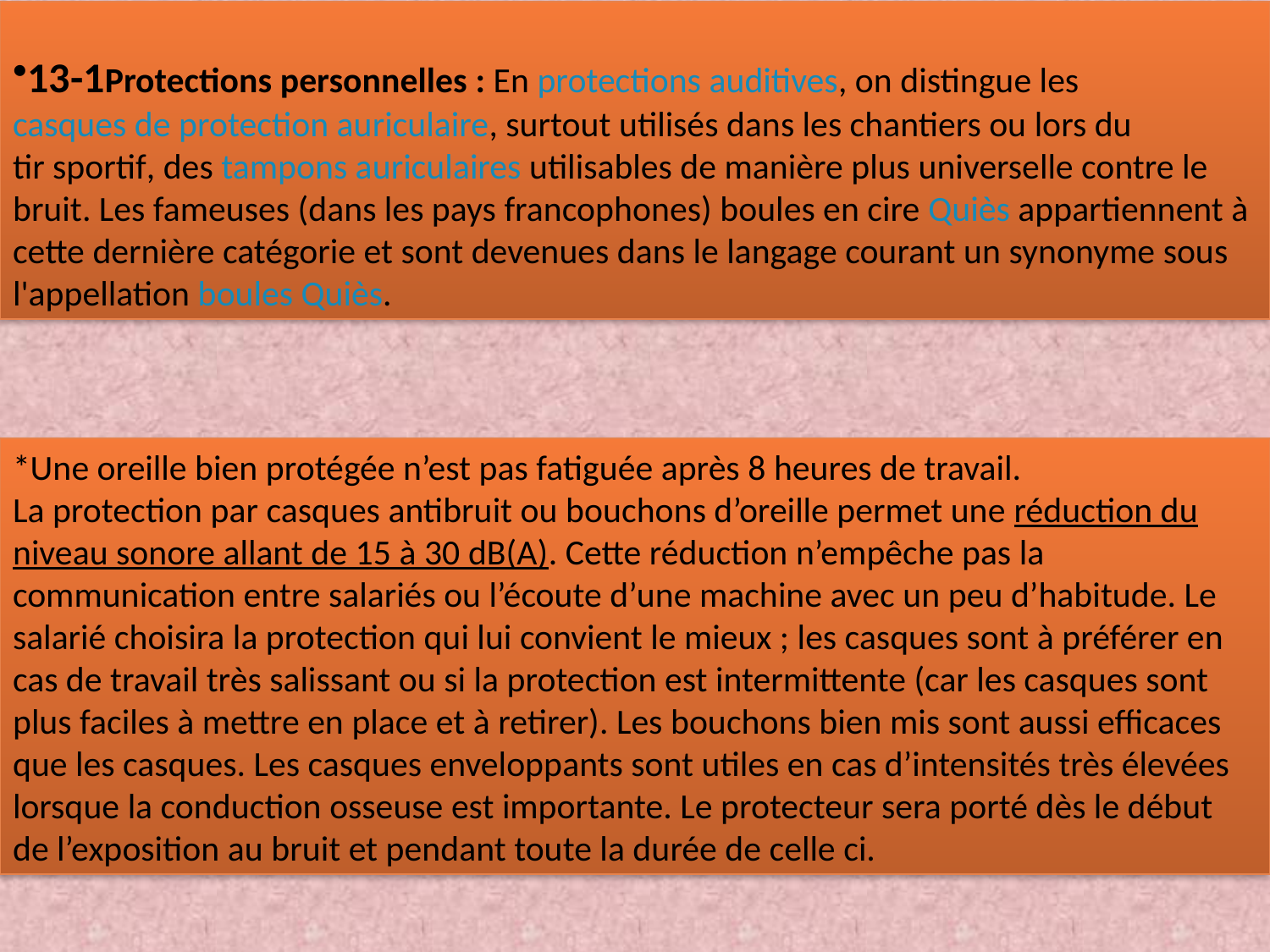

13-1Protections personnelles : En protections auditives, on distingue les casques de protection auriculaire, surtout utilisés dans les chantiers ou lors du tir sportif, des tampons auriculaires utilisables de manière plus universelle contre le bruit. Les fameuses (dans les pays francophones) boules en cire Quiès appartiennent à cette dernière catégorie et sont devenues dans le langage courant un synonyme sous l'appellation boules Quiès.
*Une oreille bien protégée n’est pas fatiguée après 8 heures de travail.
La protection par casques antibruit ou bouchons d’oreille permet une réduction du niveau sonore allant de 15 à 30 dB(A). Cette réduction n’empêche pas la communication entre salariés ou l’écoute d’une machine avec un peu d’habitude. Le salarié choisira la protection qui lui convient le mieux ; les casques sont à préférer en cas de travail très salissant ou si la protection est intermittente (car les casques sont plus faciles à mettre en place et à retirer). Les bouchons bien mis sont aussi efficaces que les casques. Les casques enveloppants sont utiles en cas d’intensités très élevées lorsque la conduction osseuse est importante. Le protecteur sera porté dès le début de l’exposition au bruit et pendant toute la durée de celle ci.